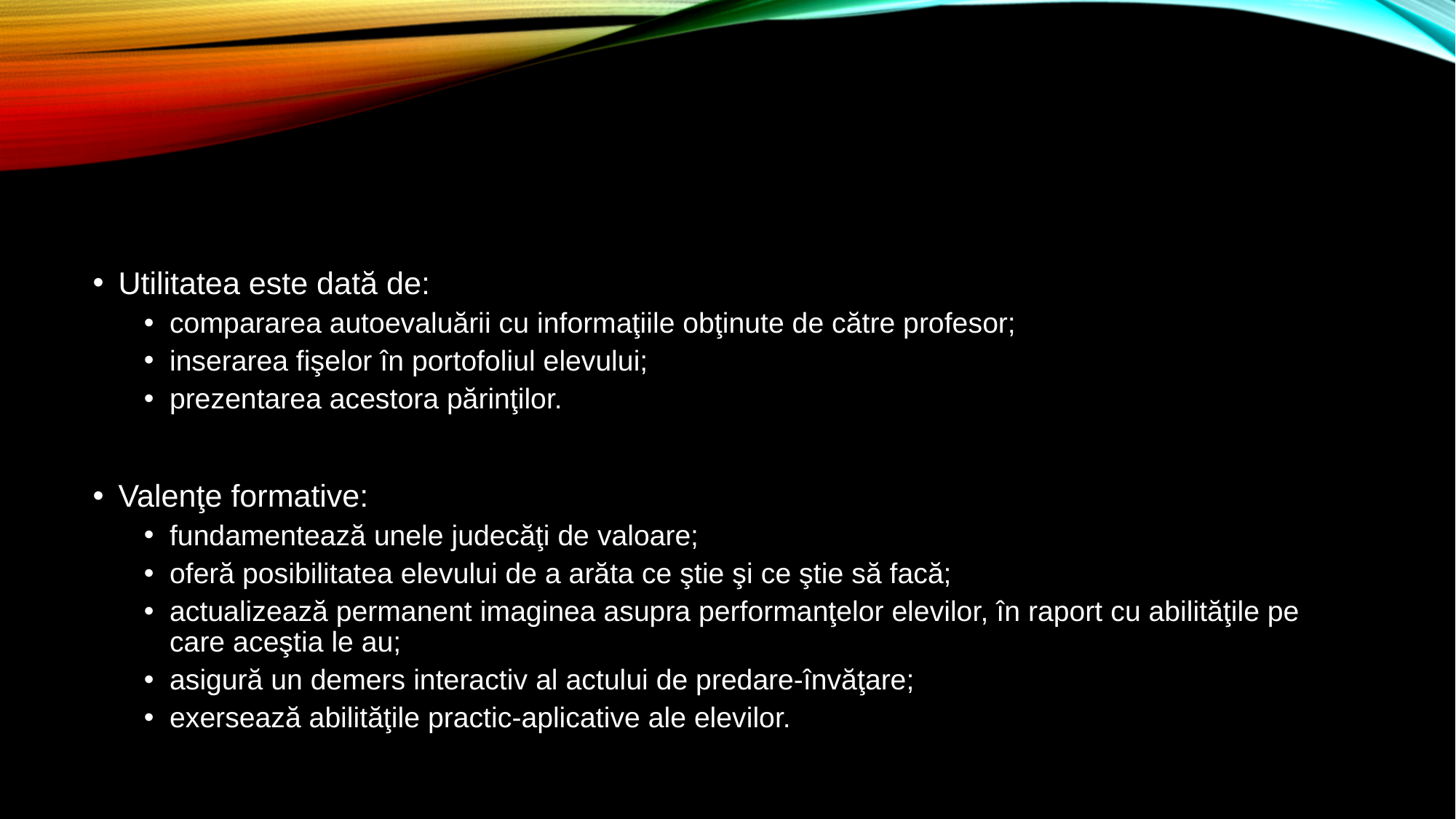

#
Utilitatea este dată de:
compararea autoevaluării cu informaţiile obţinute de către profesor;
inserarea fişelor în portofoliul elevului;
prezentarea acestora părinţilor.

Valenţe formative:
fundamentează unele judecăţi de valoare;
oferă posibilitatea elevului de a arăta ce ştie şi ce ştie să facă;
actualizează permanent imaginea asupra performanţelor elevilor, în raport cu abilităţile pe care aceştia le au;
asigură un demers interactiv al actului de predare-învăţare;
exersează abilităţile practic-aplicative ale elevilor.